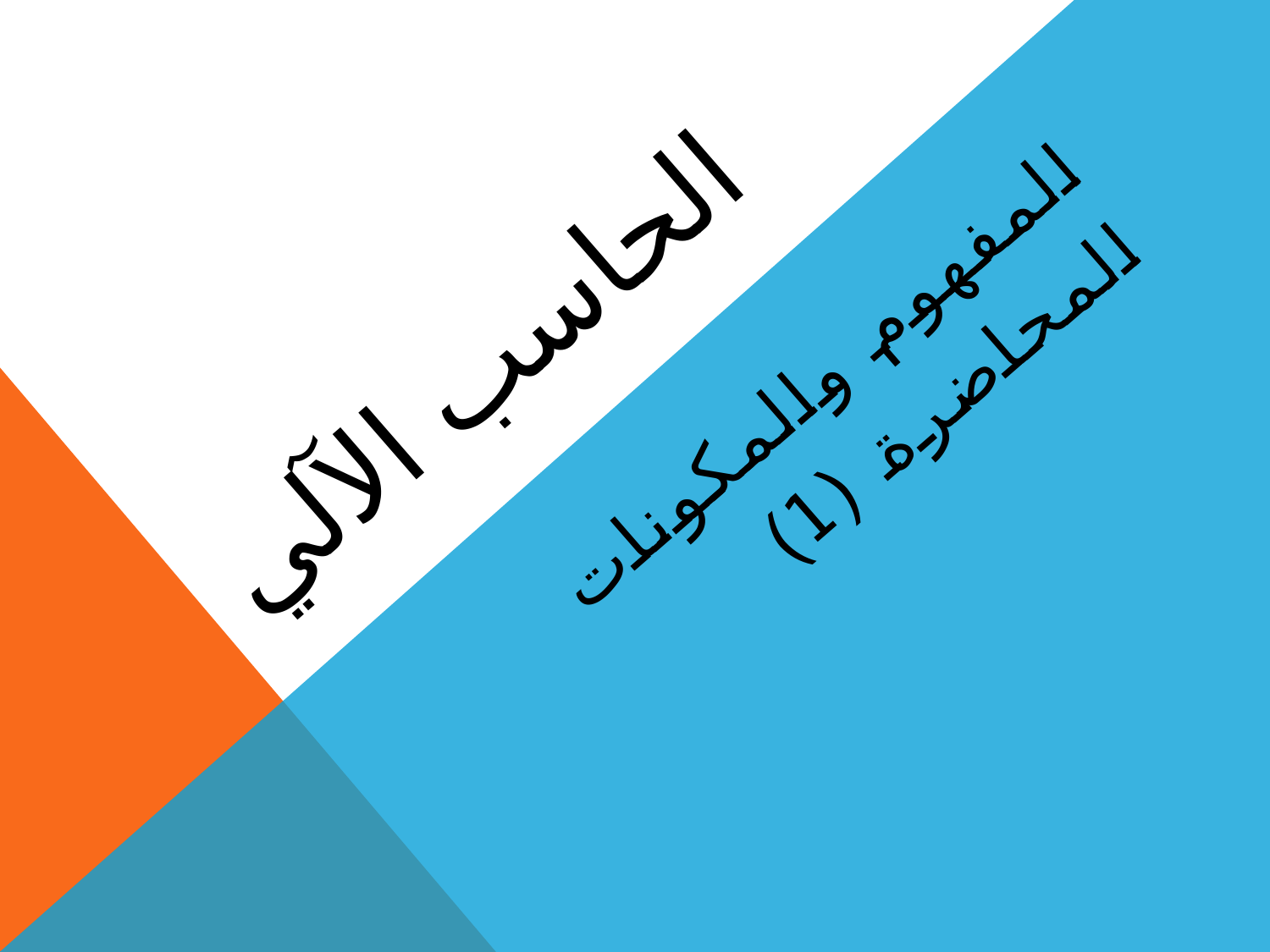

# الحاسب الآلي
المفهوم والمكونات
المحاضرة (1)